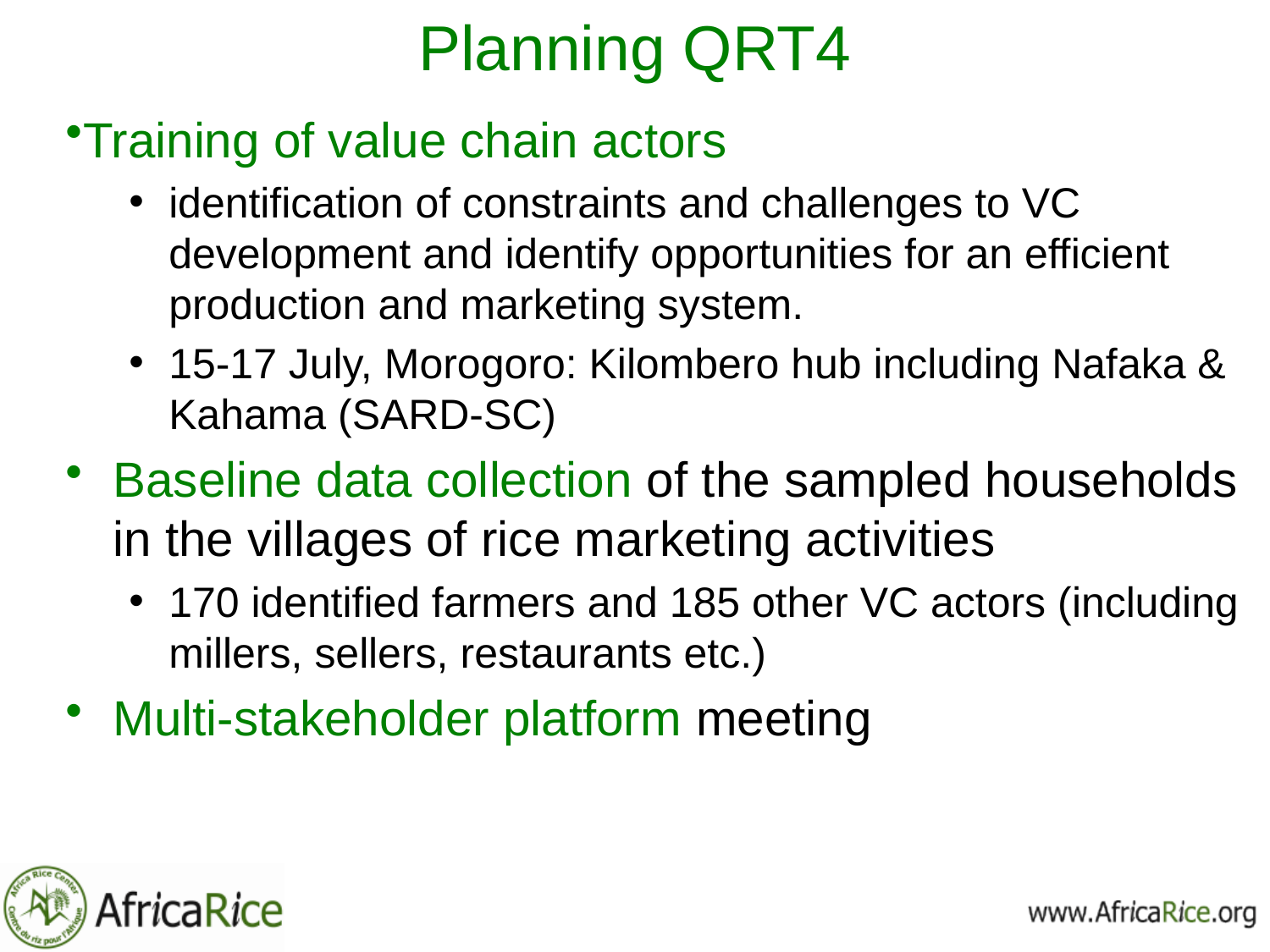

# Planning QRT4
Training of value chain actors
identification of constraints and challenges to VC development and identify opportunities for an efficient production and marketing system.
15-17 July, Morogoro: Kilombero hub including Nafaka & Kahama (SARD-SC)
Baseline data collection of the sampled households in the villages of rice marketing activities
170 identified farmers and 185 other VC actors (including millers, sellers, restaurants etc.)
Multi-stakeholder platform meeting